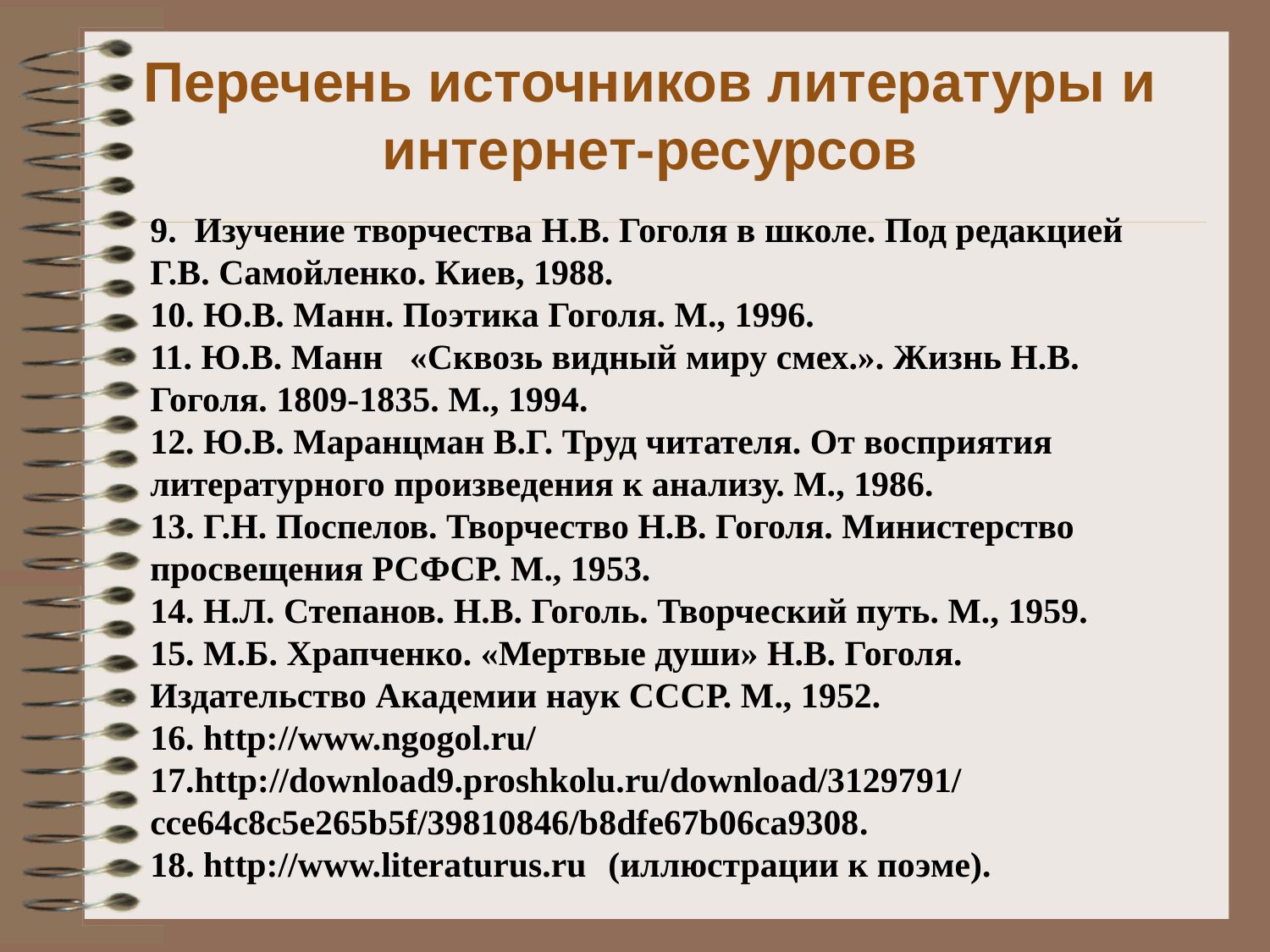

Перечень источников литературы и интернет-ресурсов

9.  Изучение творчества Н.В. Гоголя в школе. Под редакцией Г.В. Самойленко. Киев, 1988.
10. Ю.В. Манн. Поэтика Гоголя. М., 1996.
11. Ю.В. Манн   «Сквозь видный миру смех.». Жизнь Н.В. Гоголя. 1809-1835. М., 1994.
12. Ю.В. Маранцман В.Г. Труд читателя. От восприятия литературного произведения к анализу. М., 1986.
13. Г.Н. Поспелов. Творчество Н.В. Гоголя. Министерство просвещения РСФСР. М., 1953.
14. Н.Л. Степанов. Н.В. Гоголь. Творческий путь. М., 1959.
15. М.Б. Храпченко. «Мертвые души» Н.В. Гоголя. Издательство Академии наук СССР. М., 1952.
16. http://www.ngogol.ru/
17.http://download9.proshkolu.ru/download/3129791/cce64c8c5e265b5f/39810846/b8dfe67b06ca9308.
18. http://www.literaturus.ru (иллюстрации к поэме).